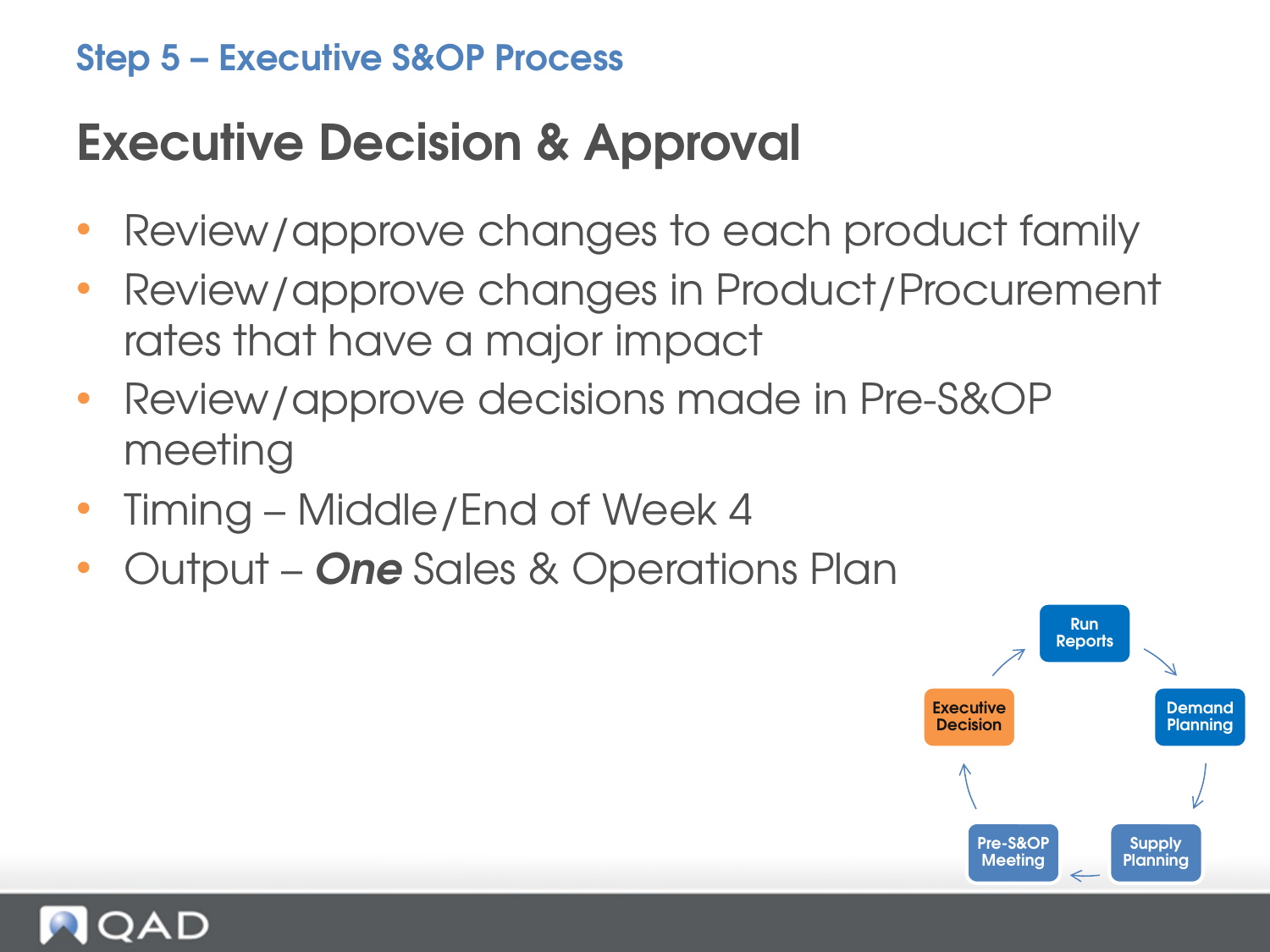

Step 5 – Executive S&OP Process
# Executive Decision & Approval
Review/approve changes to each product family
Review/approve changes in Product/Procurement rates that have a major impact
Review/approve decisions made in Pre-S&OP meeting
Timing – Middle/End of Week 4
Output – One Sales & Operations Plan
Run Reports
Demand Planning
Supply Planning
Pre-S&OP Meeting
Executive Decision